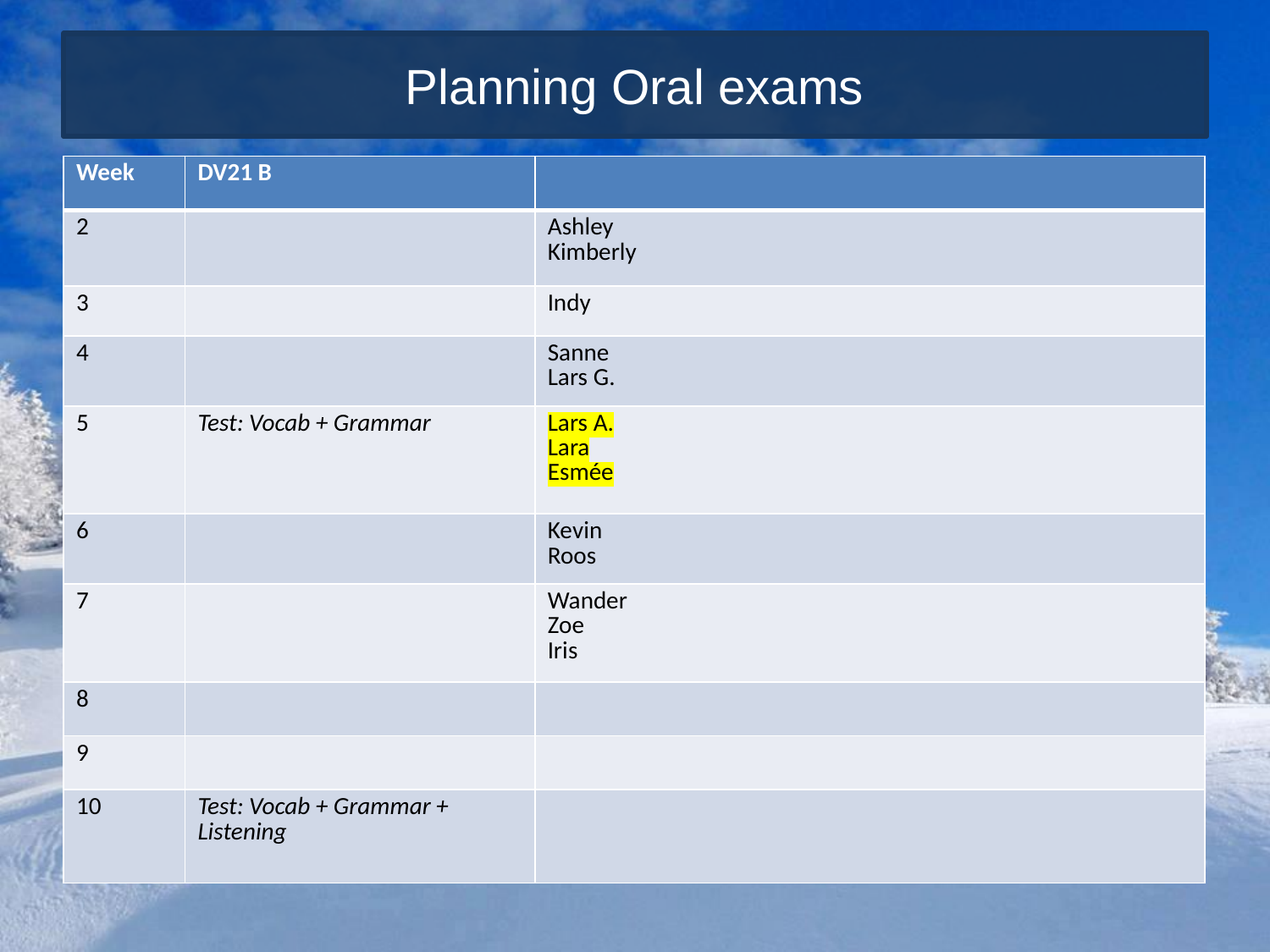

# Planning Oral exams
| Week | DV21 B |  |
| --- | --- | --- |
| 2 |  | Ashley Kimberly |
| 3 |  | Indy |
| 4 |  | Sanne Lars G. |
| 5 | Test: Vocab + Grammar | Lars A. Lara Esmée |
| 6 |  | Kevin Roos |
| 7 |  | Wander Zoe Iris |
| 8 |  |  |
| 9 |  |  |
| 10 | Test: Vocab + Grammar + Listening |  |